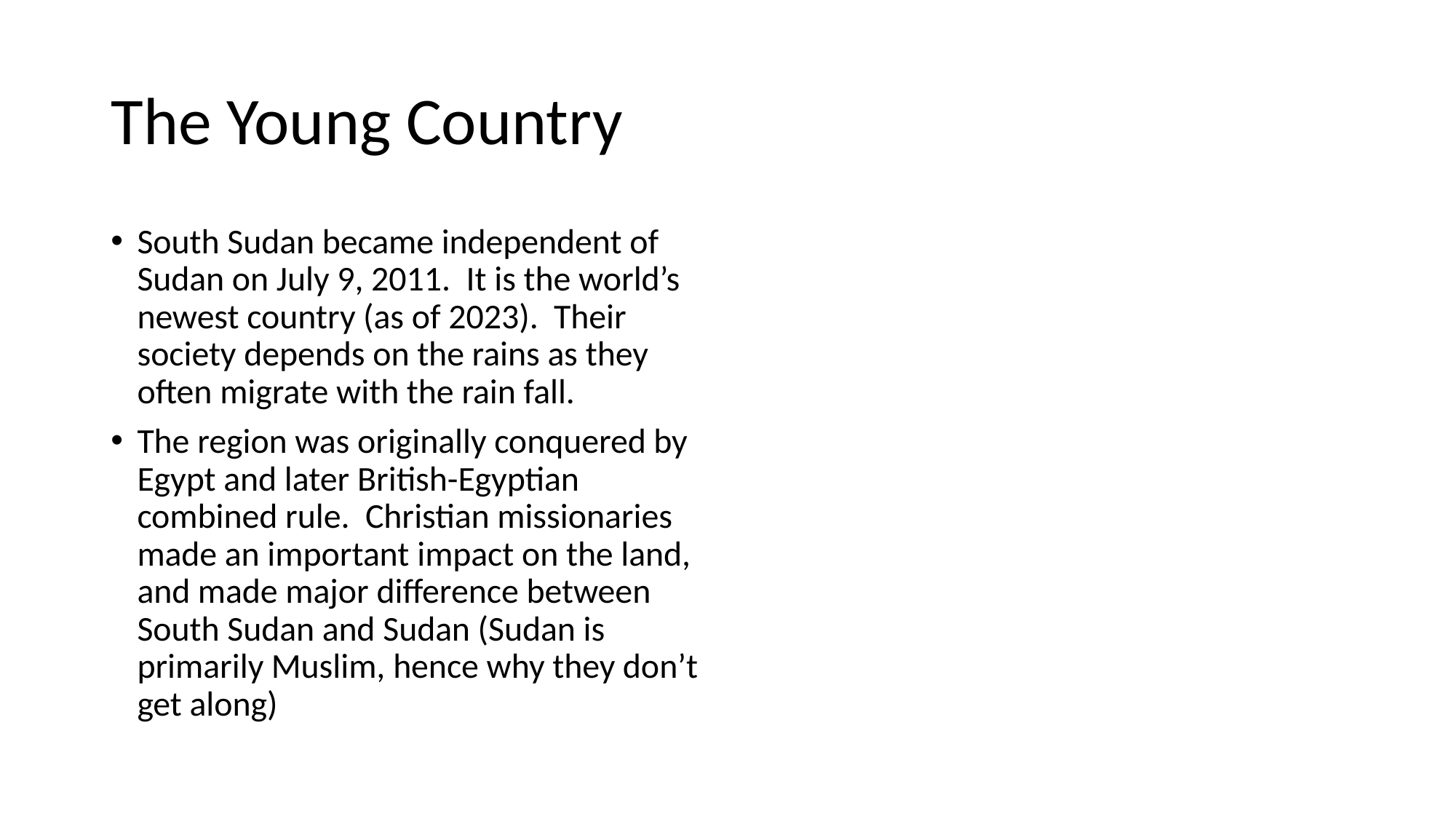

# The Young Country
South Sudan became independent of Sudan on July 9, 2011.  It is the world’s newest country (as of 2023).  Their society depends on the rains as they often migrate with the rain fall.
The region was originally conquered by Egypt and later British-Egyptian combined rule.  Christian missionaries made an important impact on the land, and made major difference between South Sudan and Sudan (Sudan is primarily Muslim, hence why they don’t get along)